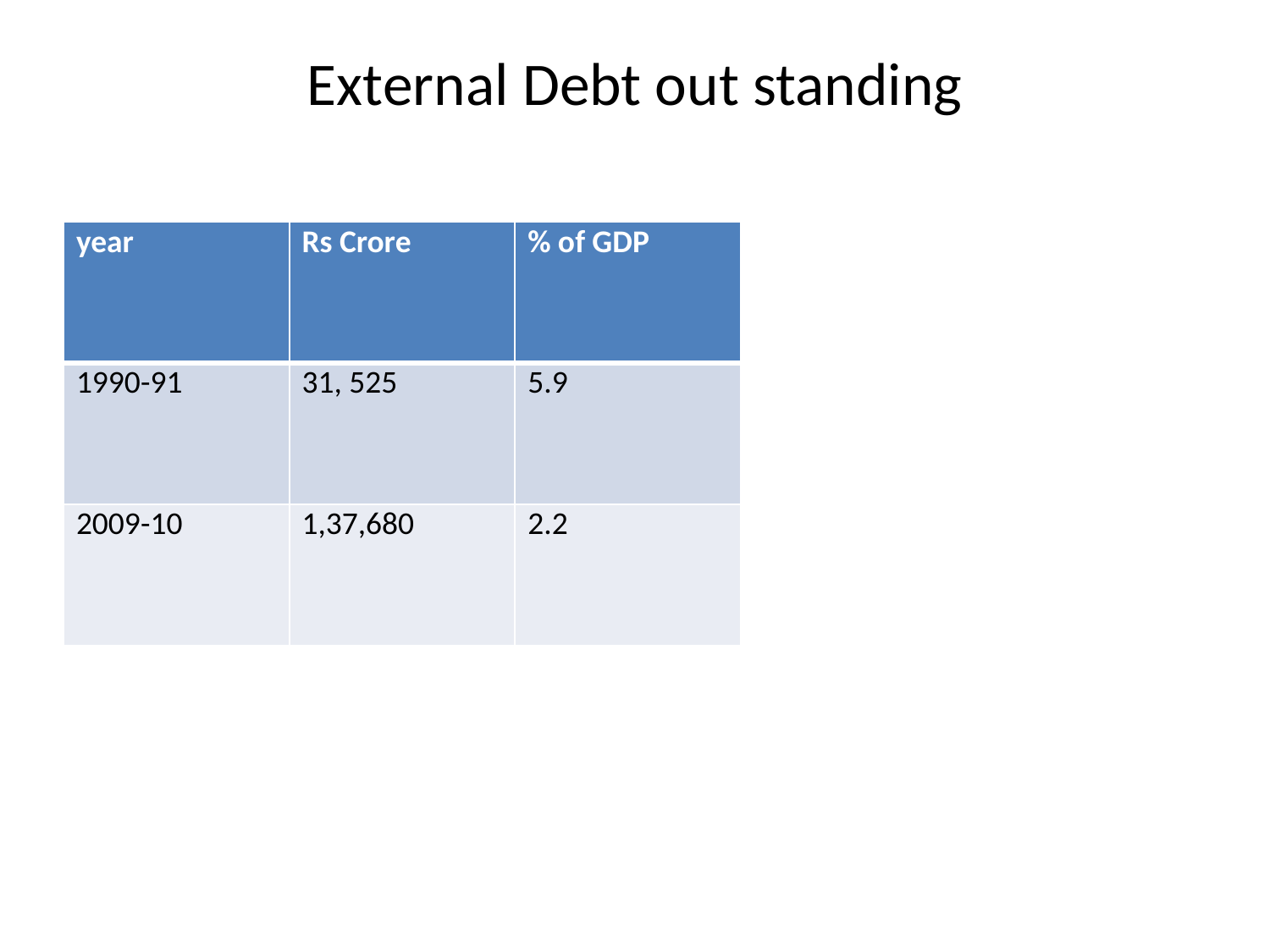

# External Debt out standing
| year | Rs Crore | % of GDP |
| --- | --- | --- |
| 1990-91 | 31, 525 | 5.9 |
| 2009-10 | 1,37,680 | 2.2 |